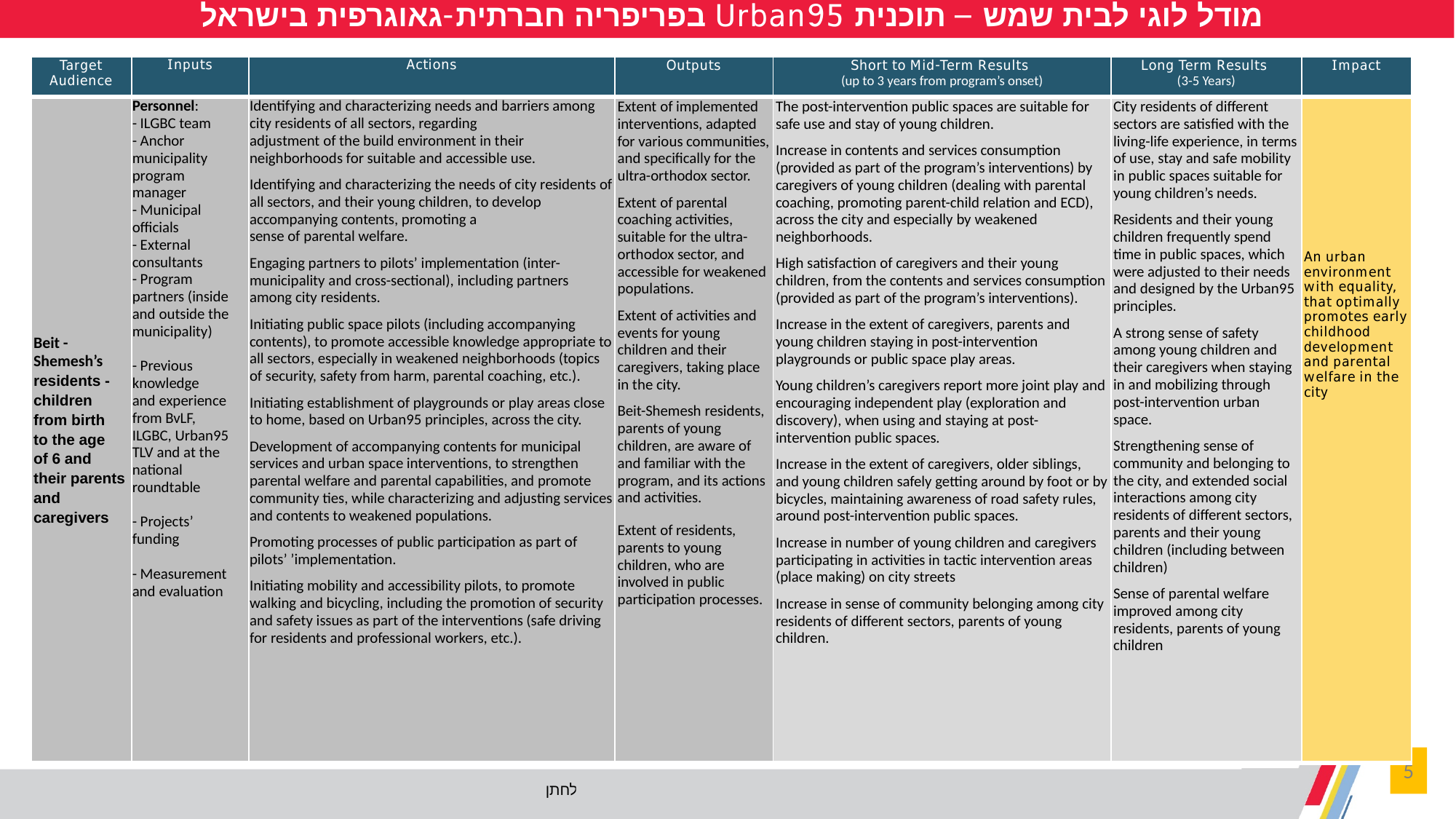

מודל לוגי לבית שמש – תוכנית Urban95 בפריפריה חברתית-גאוגרפית בישראל
| Target Audience | Inputs | Actions | Outputs | Short to Mid-Term Results (up to 3 years from program’s onset) | Long Term Results (3-5 Years) | Impact |
| --- | --- | --- | --- | --- | --- | --- |
| Beit -Shemesh’s residents - children from birth to the age of 6 and their parents and caregivers | Personnel: - ILGBC team - Anchor municipality program manager - Municipal officials - External consultants - Program partners (inside and outside the municipality) - Previous knowledge and experience from BvLF, ILGBC, Urban95 TLV and at the national roundtable - Projects’ funding - Measurement and evaluation | Identifying and characterizing needs and barriers among city residents of all sectors, regarding adjustment of the build environment in their neighborhoods for suitable and accessible use. Identifying and characterizing the needs of city residents of all sectors, and their young children, to develop accompanying contents, promoting a sense of parental welfare. Engaging partners to pilots’ implementation (inter-municipality and cross-sectional), including partners among city residents. Initiating public space pilots (including accompanying contents), to promote accessible knowledge appropriate to all sectors, especially in weakened neighborhoods (topics of security, safety from harm, parental coaching, etc.). Initiating establishment of playgrounds or play areas close to home, based on Urban95 principles, across the city. Development of accompanying contents for municipal services and urban space interventions, to strengthen parental welfare and parental capabilities, and promote community ties, while characterizing and adjusting services and contents to weakened populations. Promoting processes of public participation as part of pilots’ ’implementation. Initiating mobility and accessibility pilots, to promote walking and bicycling, including the promotion of security and safety issues as part of the interventions (safe driving for residents and professional workers, etc.). | Extent of implemented interventions, adapted for various communities, and specifically for the ultra-orthodox sector. Extent of parental coaching activities, suitable for the ultra-orthodox sector, and accessible for weakened populations. Extent of activities and events for young children and their caregivers, taking place in the city. Beit-Shemesh residents, parents of young children, are aware of and familiar with the program, and its actions and activities. Extent of residents, parents to young children, who are involved in public participation processes. | The post-intervention public spaces are suitable for safe use and stay of young children. Increase in contents and services consumption (provided as part of the program’s interventions) by caregivers of young children (dealing with parental coaching, promoting parent-child relation and ECD), across the city and especially by weakened neighborhoods. High satisfaction of caregivers and their young children, from the contents and services consumption (provided as part of the program’s interventions). Increase in the extent of caregivers, parents and young children staying in post-intervention playgrounds or public space play areas. Young children’s caregivers report more joint play and encouraging independent play (exploration and discovery), when using and staying at post-intervention public spaces. Increase in the extent of caregivers, older siblings, and young children safely getting around by foot or by bicycles, maintaining awareness of road safety rules, around post-intervention public spaces. Increase in number of young children and caregivers participating in activities in tactic intervention areas (place making) on city streets Increase in sense of community belonging among city residents of different sectors, parents of young children. | City residents of different sectors are satisfied with the living-life experience, in terms of use, stay and safe mobility in public spaces suitable for young children’s needs. Residents and their young children frequently spend time in public spaces, which were adjusted to their needs and designed by the Urban95 principles. A strong sense of safety among young children and their caregivers when staying in and mobilizing through post-intervention urban space. Strengthening sense of community and belonging to the city, and extended social interactions among city residents of different sectors, parents and their young children (including between children) Sense of parental welfare improved among city residents, parents of young children | An urban environment with equality, that optimally promotes early childhood development and parental welfare in the city |
5